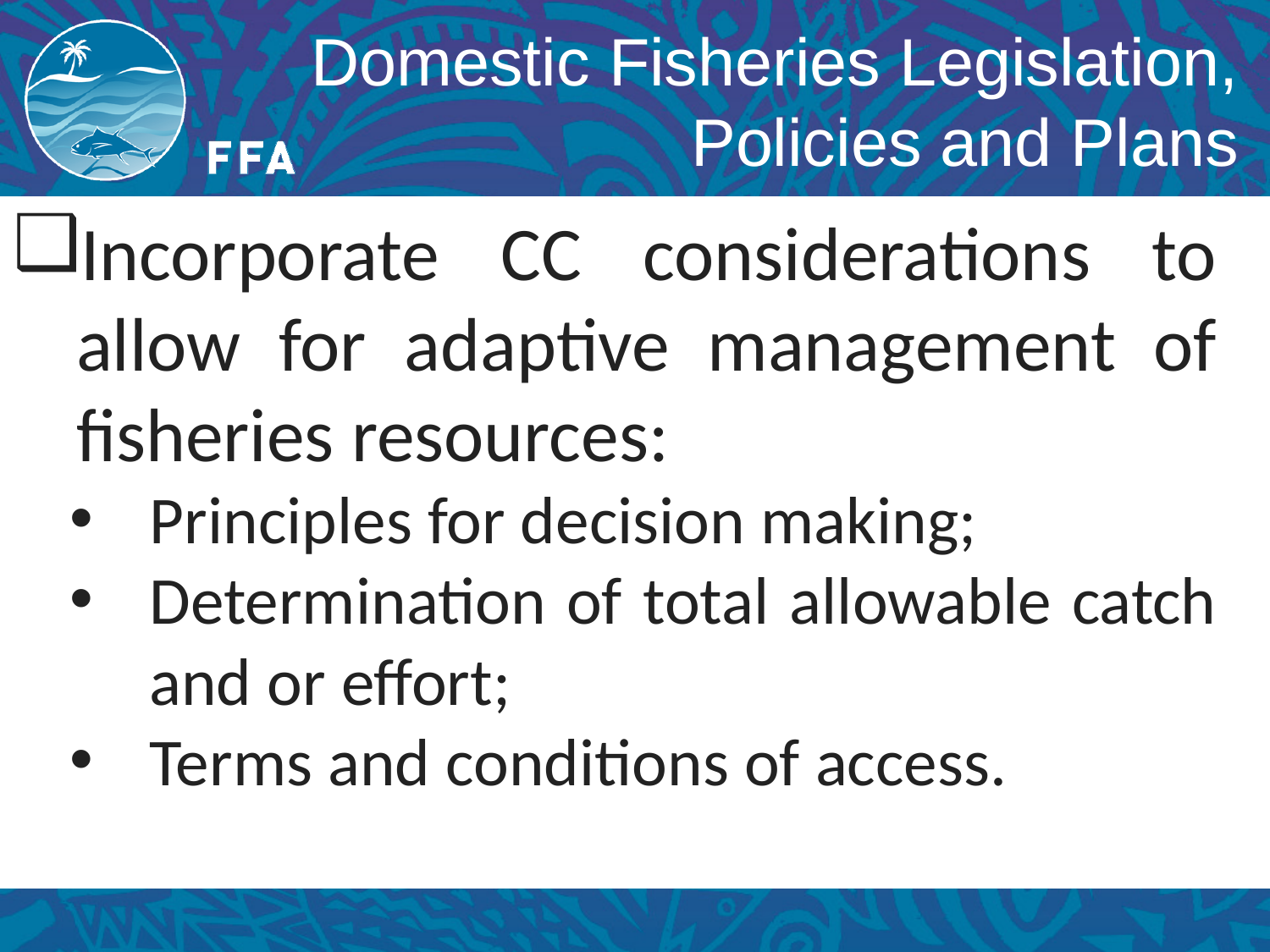

# Domestic Fisheries Legislation, Policies and Plans
Incorporate CC considerations to allow for adaptive management of fisheries resources:
Principles for decision making;
Determination of total allowable catch and or effort;
Terms and conditions of access.